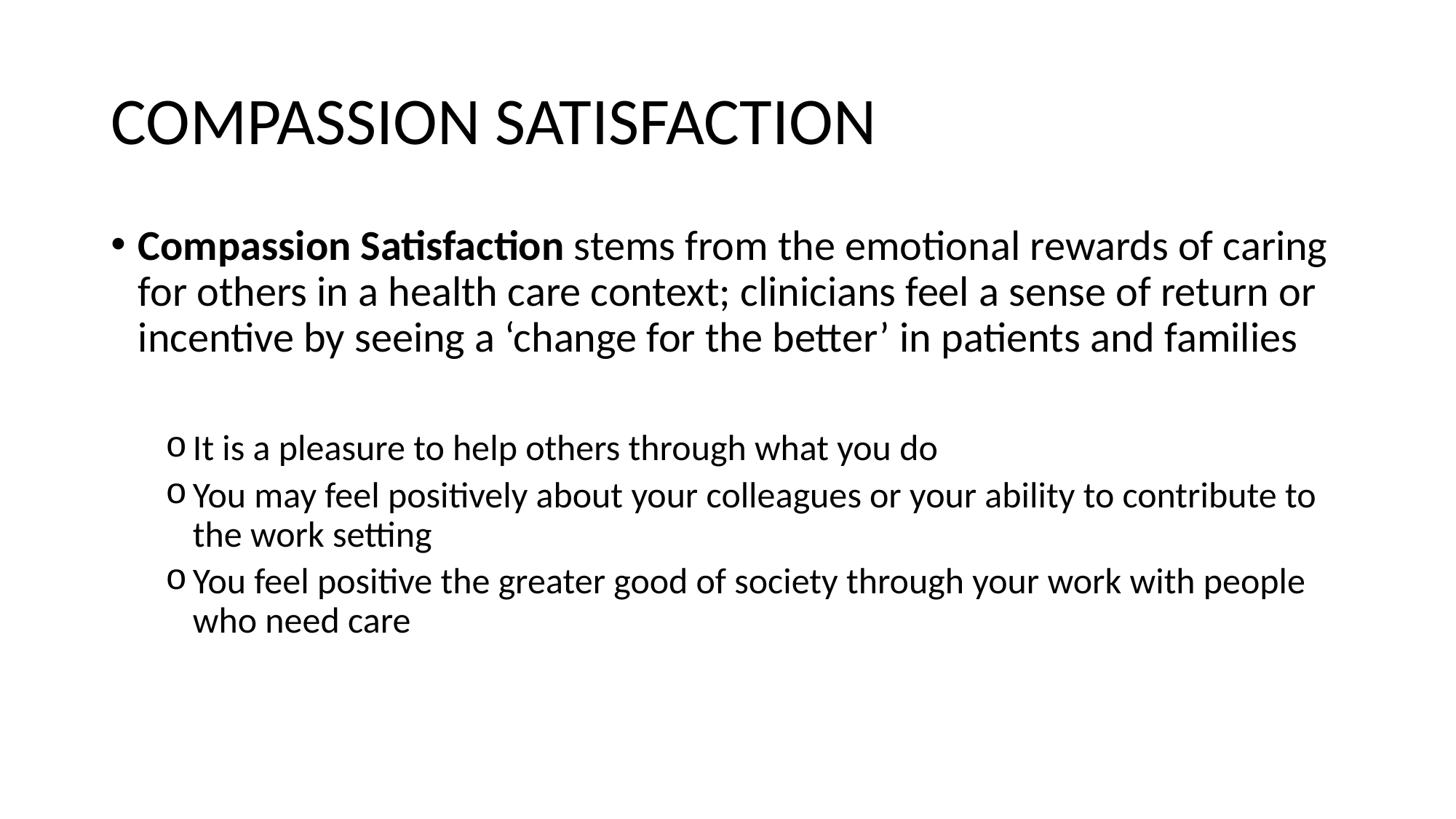

# COMPASSION SATISFACTION
Compassion Satisfaction stems from the emotional rewards of caring for others in a health care context; clinicians feel a sense of return or incentive by seeing a ‘change for the better’ in patients and families

It is a pleasure to help others through what you do
You may feel positively about your colleagues or your ability to contribute to the work setting
You feel positive the greater good of society through your work with people who need care